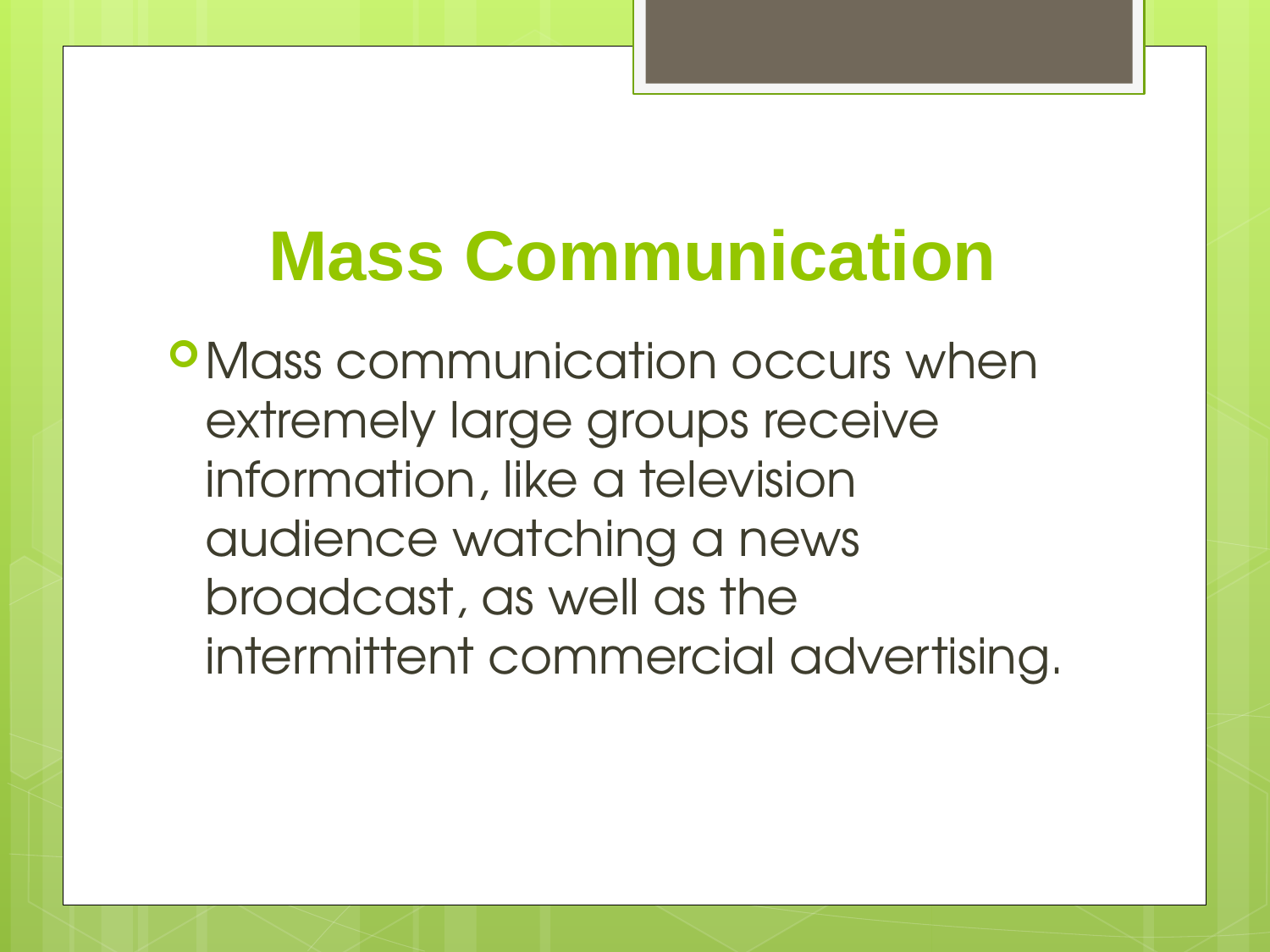

# Mass Communication
Mass communication occurs when extremely large groups receive information, like a television audience watching a news broadcast, as well as the intermittent commercial advertising.